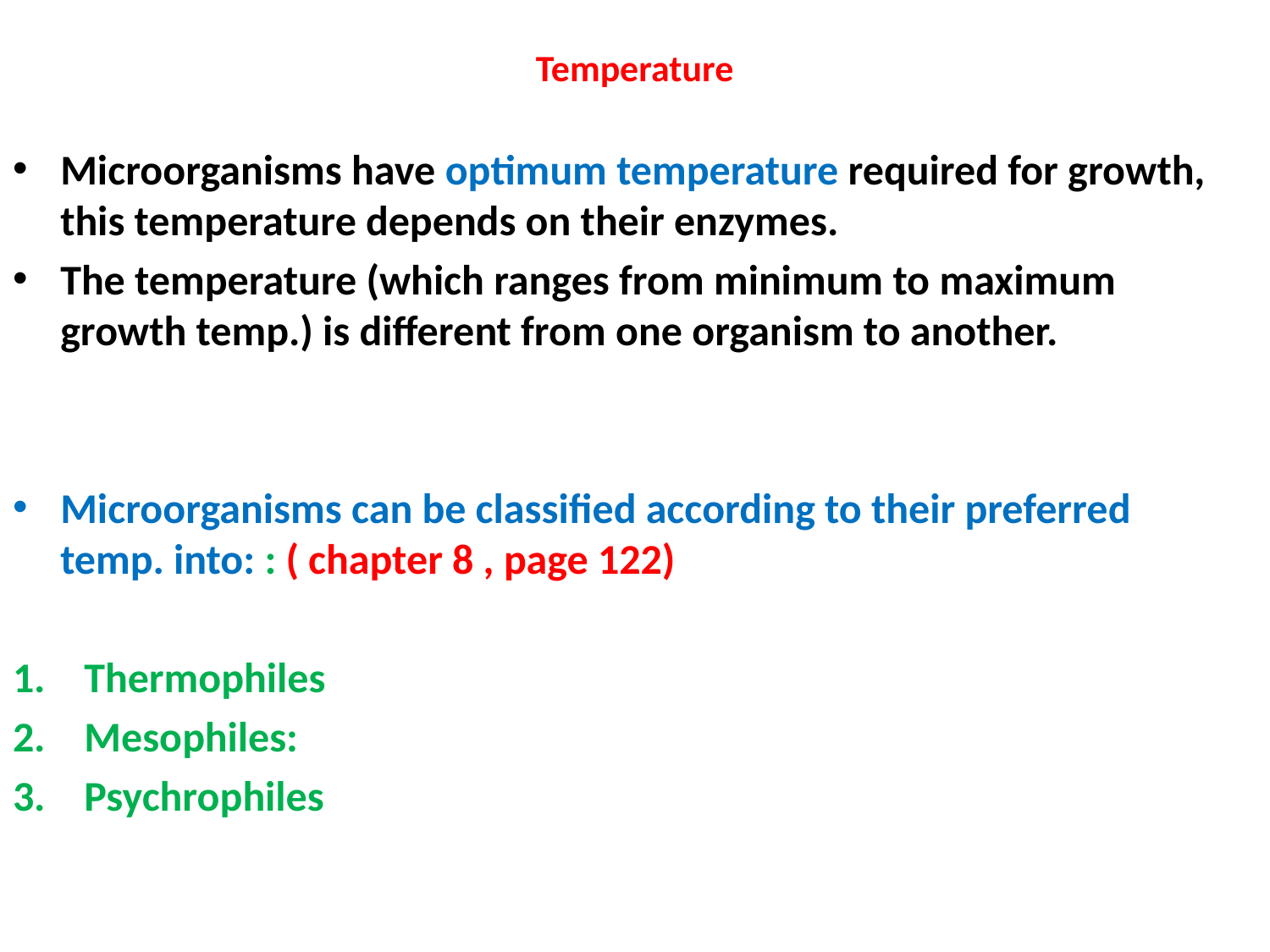

# Temperature
Microorganisms have optimum temperature required for growth, this temperature depends on their enzymes.
The temperature (which ranges from minimum to maximum growth temp.) is different from one organism to another.

Microorganisms can be classified according to their preferred temp. into: : ( chapter 8 , page 122)

Thermophiles
Mesophiles:
Psychrophiles